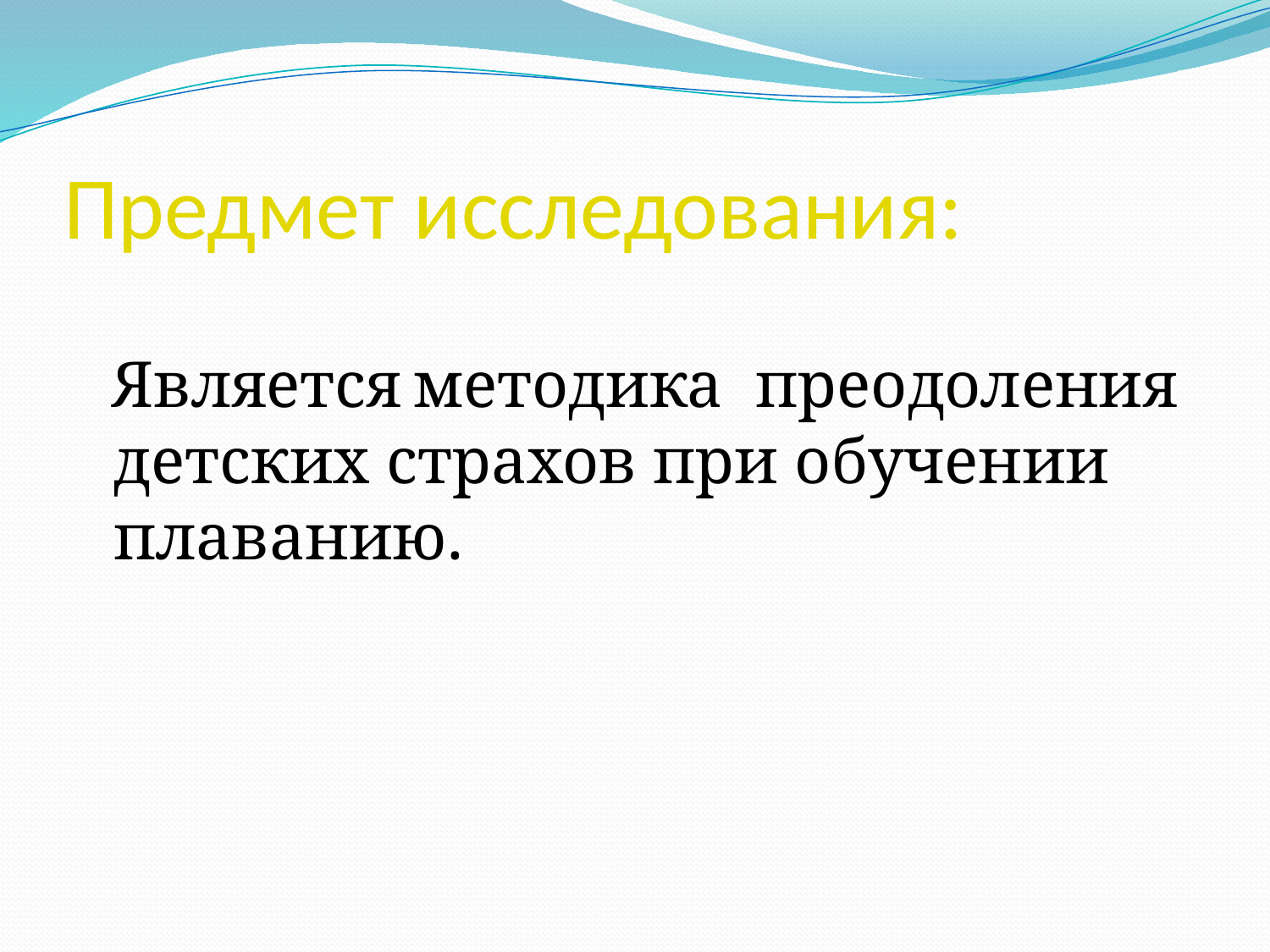

# Предмет исследования:
   Является методика  преодоления детских страхов при обучении плаванию.